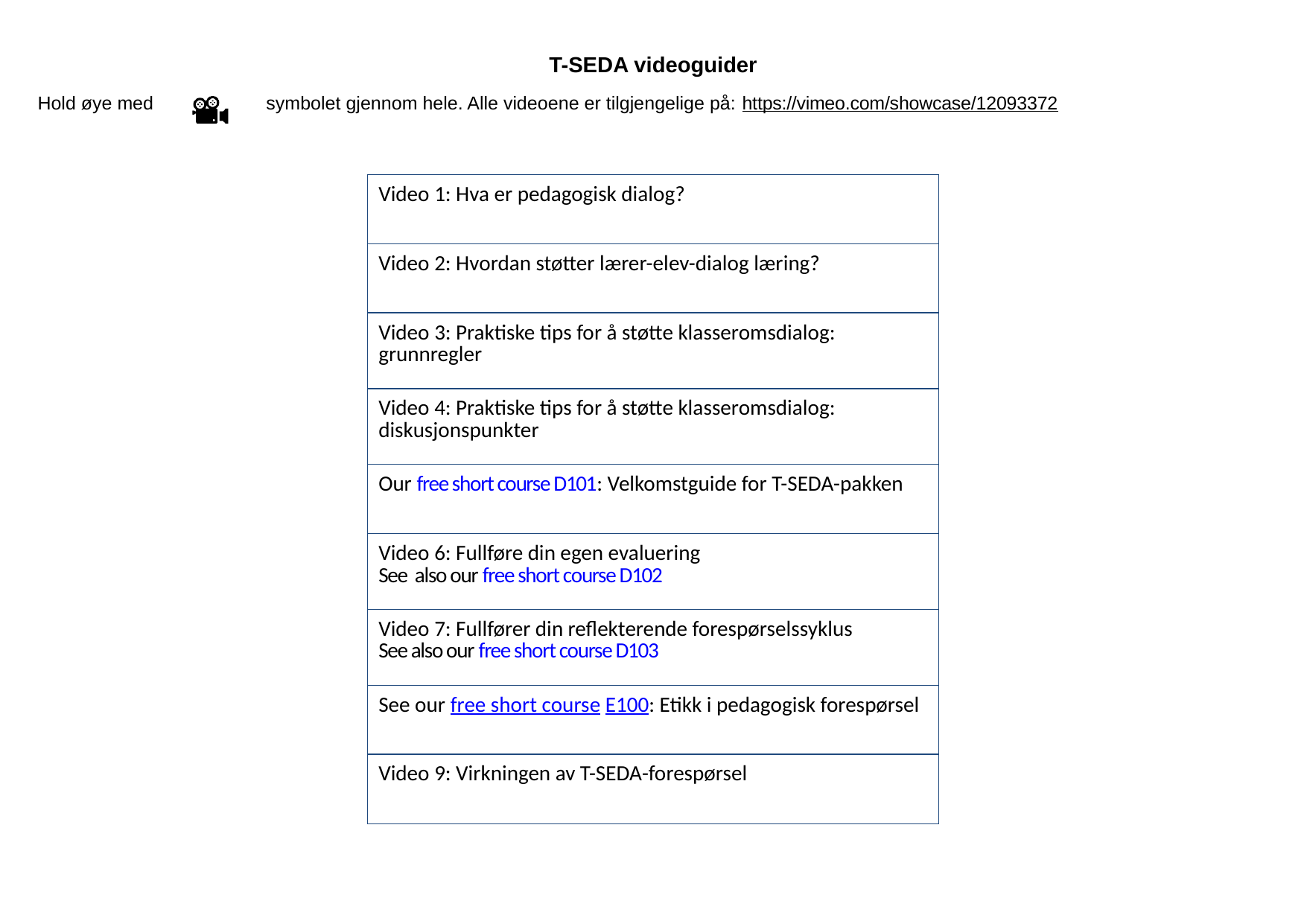

T-SEDA videoguider
Hold øye med	 symbolet gjennom hele. Alle videoene er tilgjengelige på: https://vimeo.com/showcase/12093372

| Video 1: Hva er pedagogisk dialog? |
| --- |
| Video 2: Hvordan støtter lærer-elev-dialog læring? |
| Video 3: Praktiske tips for å støtte klasseromsdialog: grunnregler |
| Video 4: Praktiske tips for å støtte klasseromsdialog: diskusjonspunkter |
| Our free short course D101: Velkomstguide for T-SEDA-pakken |
| Video 6: Fullføre din egen evaluering See also our free short course D102 |
| Video 7: Fullfører din reflekterende forespørselssyklus See also our free short course D103 |
| See our free short course E100: Etikk i pedagogisk forespørsel |
| Video 9: Virkningen av T-SEDA-forespørsel |